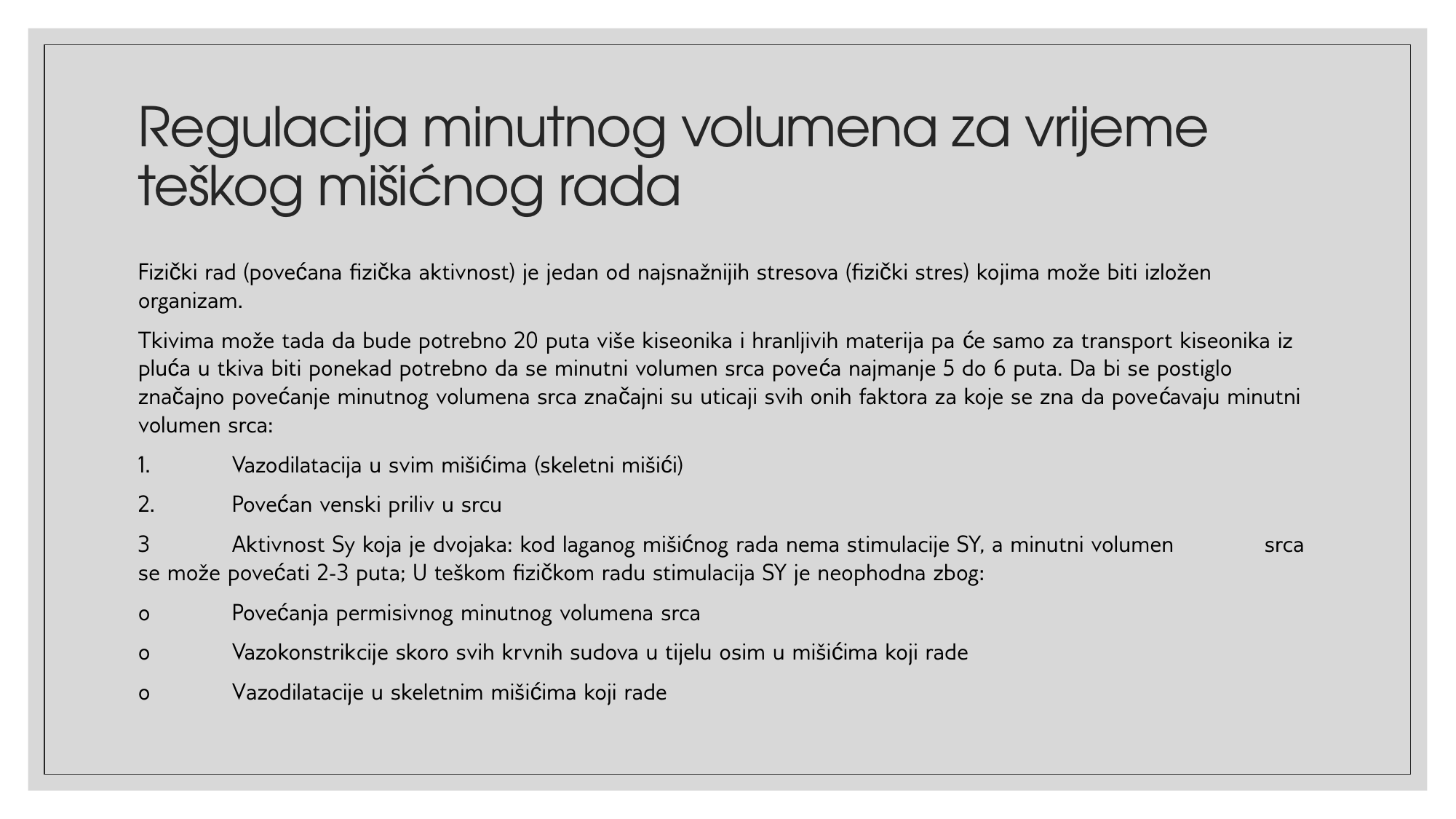

# Regulacija minutnog volumena za vrijeme teškog mišićnog rada
Fizički rad (povećana fizička aktivnost) je jedan od najsnažnijih stresova (fizički stres) kojima može biti izložen organizam.
Tkivima može tada da bude potrebno 20 puta više kiseonika i hranljivih materija pa će samo za transport kiseonika iz pluća u tkiva biti ponekad potrebno da se minutni volumen srca poveća najmanje 5 do 6 puta. Da bi se postiglo značajno povećanje minutnog volumena srca značajni su uticaji svih onih faktora za koje se zna da povećavaju minutni volumen srca:
1. 	Vazodilatacija u svim mišićima (skeletni mišići)
2.	Povećan venski priliv u srcu
3	Aktivnost Sy koja je dvojaka: kod laganog mišićnog rada nema stimulacije SY, a minutni volumen 	srca se može povećati 2-3 puta; U teškom fizičkom radu stimulacija SY je neophodna zbog:
o	Povećanja permisivnog minutnog volumena srca
o	Vazokonstrikcije skoro svih krvnih sudova u tijelu osim u mišićima koji rade
o	Vazodilatacije u skeletnim mišićima koji rade